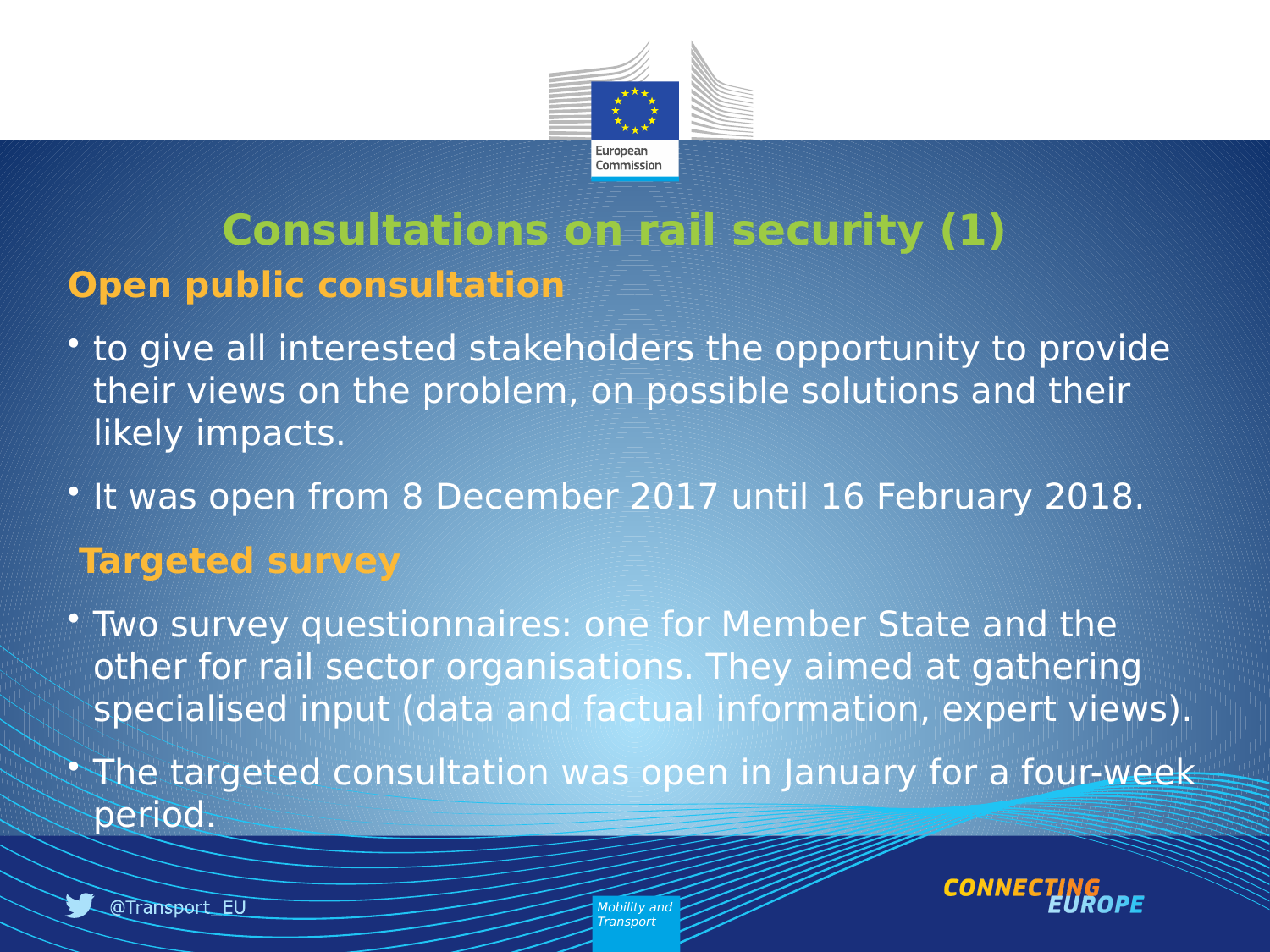

# Consultations on rail security (1)
Open public consultation
to give all interested stakeholders the opportunity to provide their views on the problem, on possible solutions and their likely impacts.
It was open from 8 December 2017 until 16 February 2018.
 Targeted survey
Two survey questionnaires: one for Member State and the other for rail sector organisations. They aimed at gathering specialised input (data and factual information, expert views).
The targeted consultation was open in January for a four-week period.